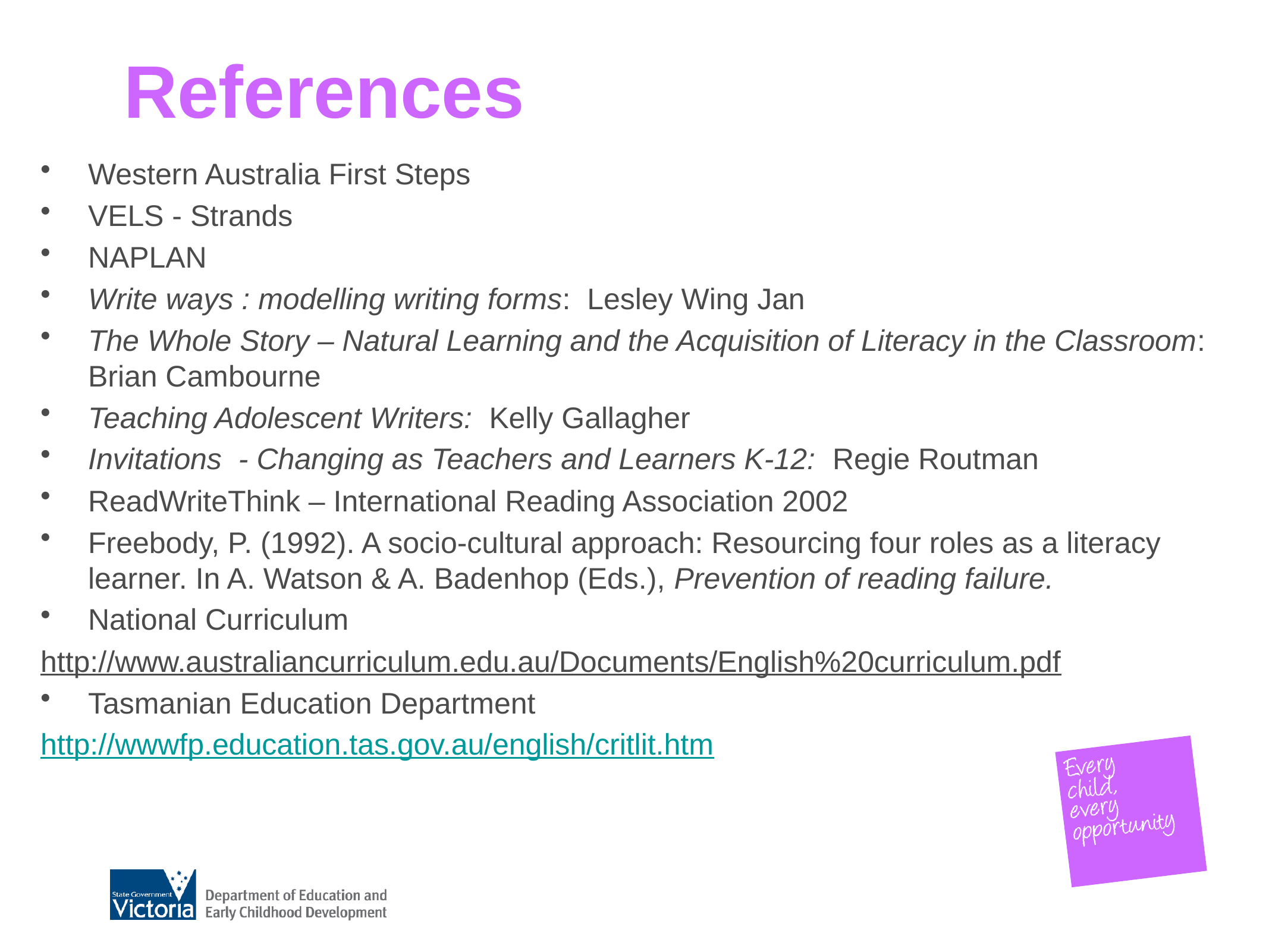

# References
Western Australia First Steps
VELS - Strands
NAPLAN
Write ways : modelling writing forms:  Lesley Wing Jan
The Whole Story – Natural Learning and the Acquisition of Literacy in the Classroom:  Brian Cambourne
Teaching Adolescent Writers:  Kelly Gallagher
Invitations  - Changing as Teachers and Learners K-12:  Regie Routman
ReadWriteThink – International Reading Association 2002
Freebody, P. (1992). A socio-cultural approach: Resourcing four roles as a literacy learner. In A. Watson & A. Badenhop (Eds.), Prevention of reading failure.
National Curriculum
http://www.australiancurriculum.edu.au/Documents/English%20curriculum.pdf
Tasmanian Education Department
http://wwwfp.education.tas.gov.au/english/critlit.htm